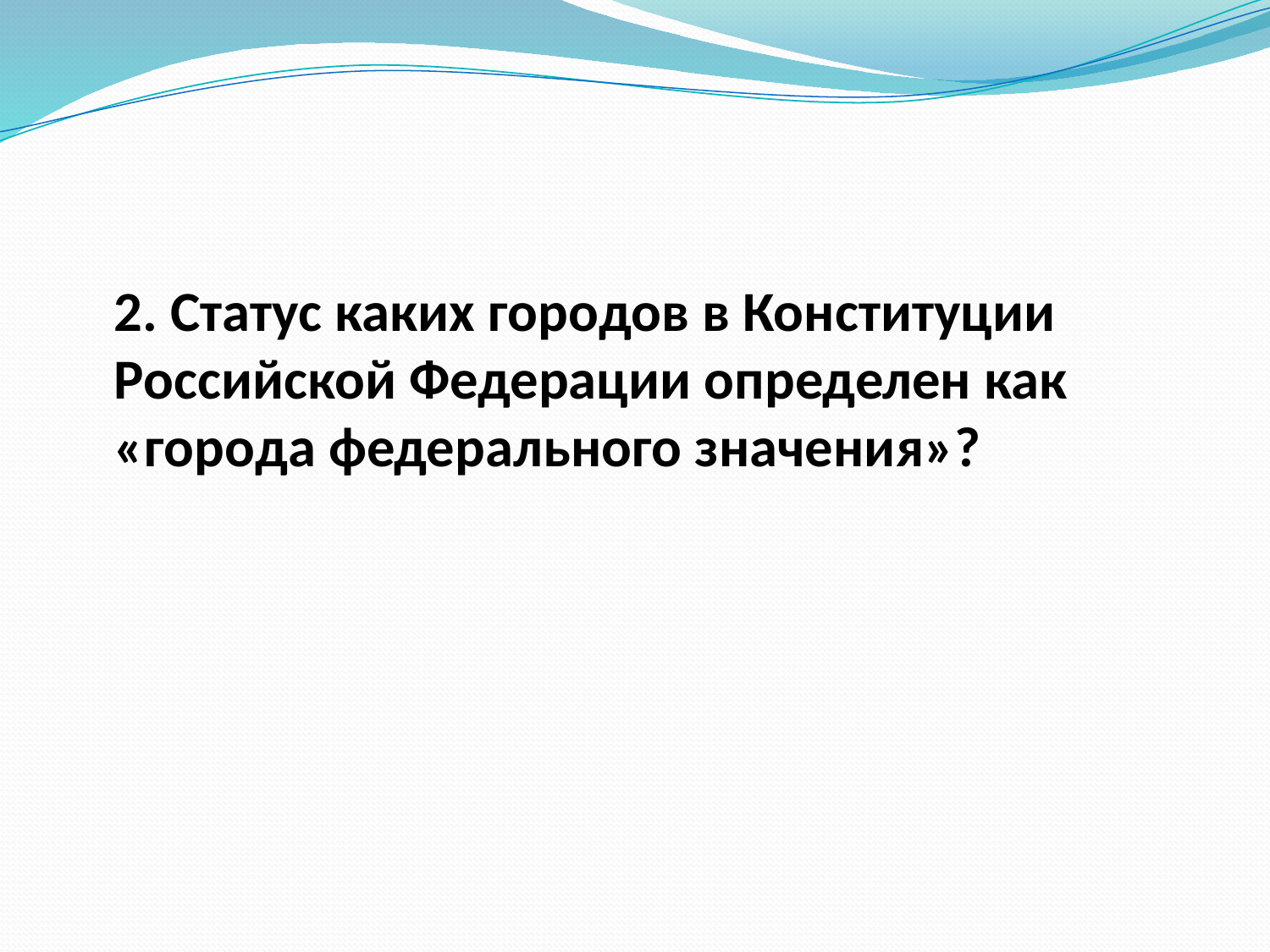

#
   2. Статус каких городов в Конституции Российской Федерации определен как «города федерального значения»?